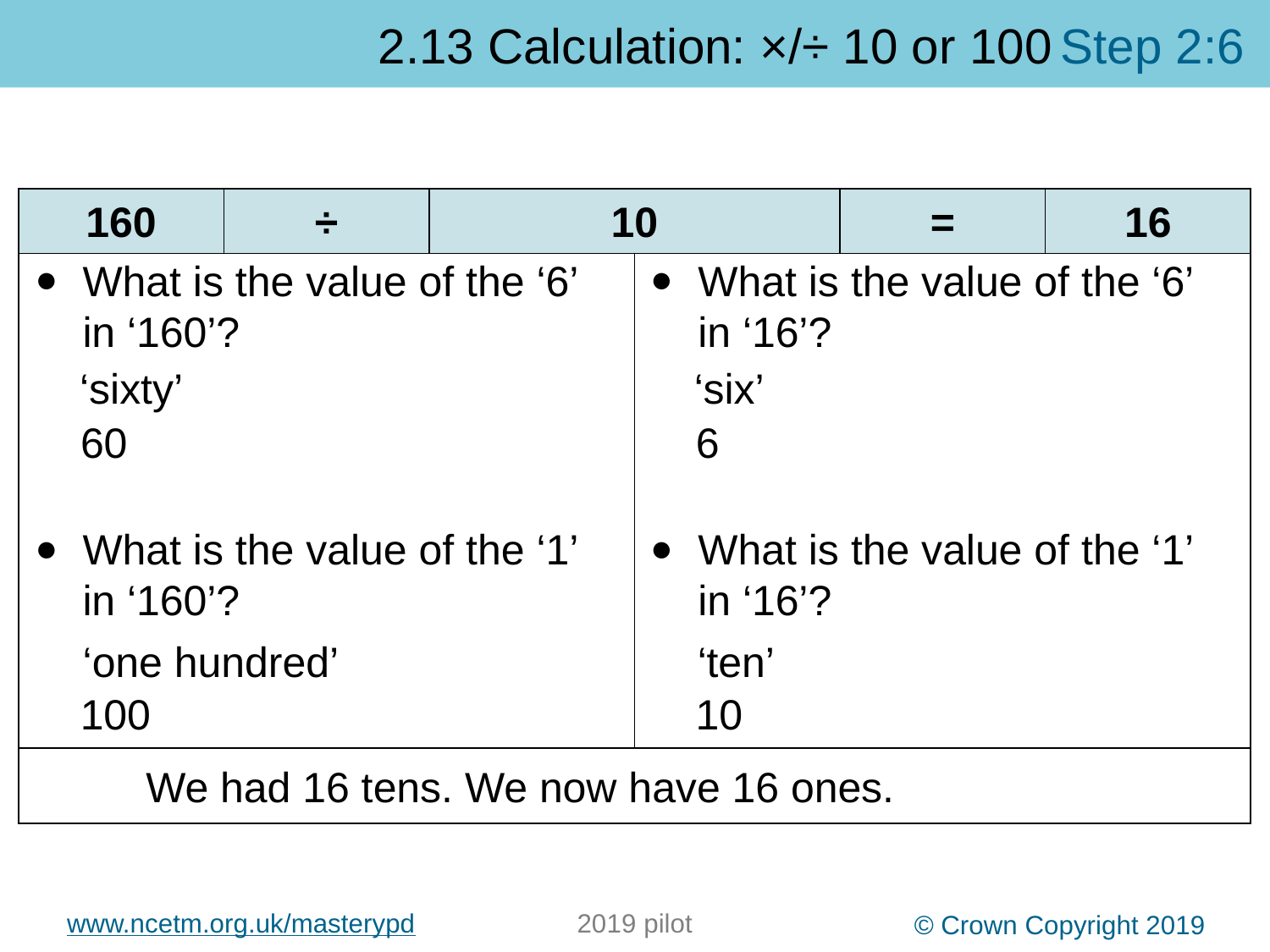

2.13 Calculation: ×/÷ 10 or 100	Step 2:6
| 160 | ÷ | 10 |  | = | 16 |
| --- | --- | --- | --- | --- | --- |
|  |  |  |  |  |  |
|  |  |  |  |  |  |
What is the value of the ‘6’
in ‘160’?
What is the value of the ‘6’
in ‘16’?
‘sixty’
‘six’
60
6
What is the value of the ‘1’
in ‘160’?
What is the value of the ‘1’
in ‘16’?
‘one hundred’
‘ten’
100
10
We had 16 tens. We now have 16 ones.